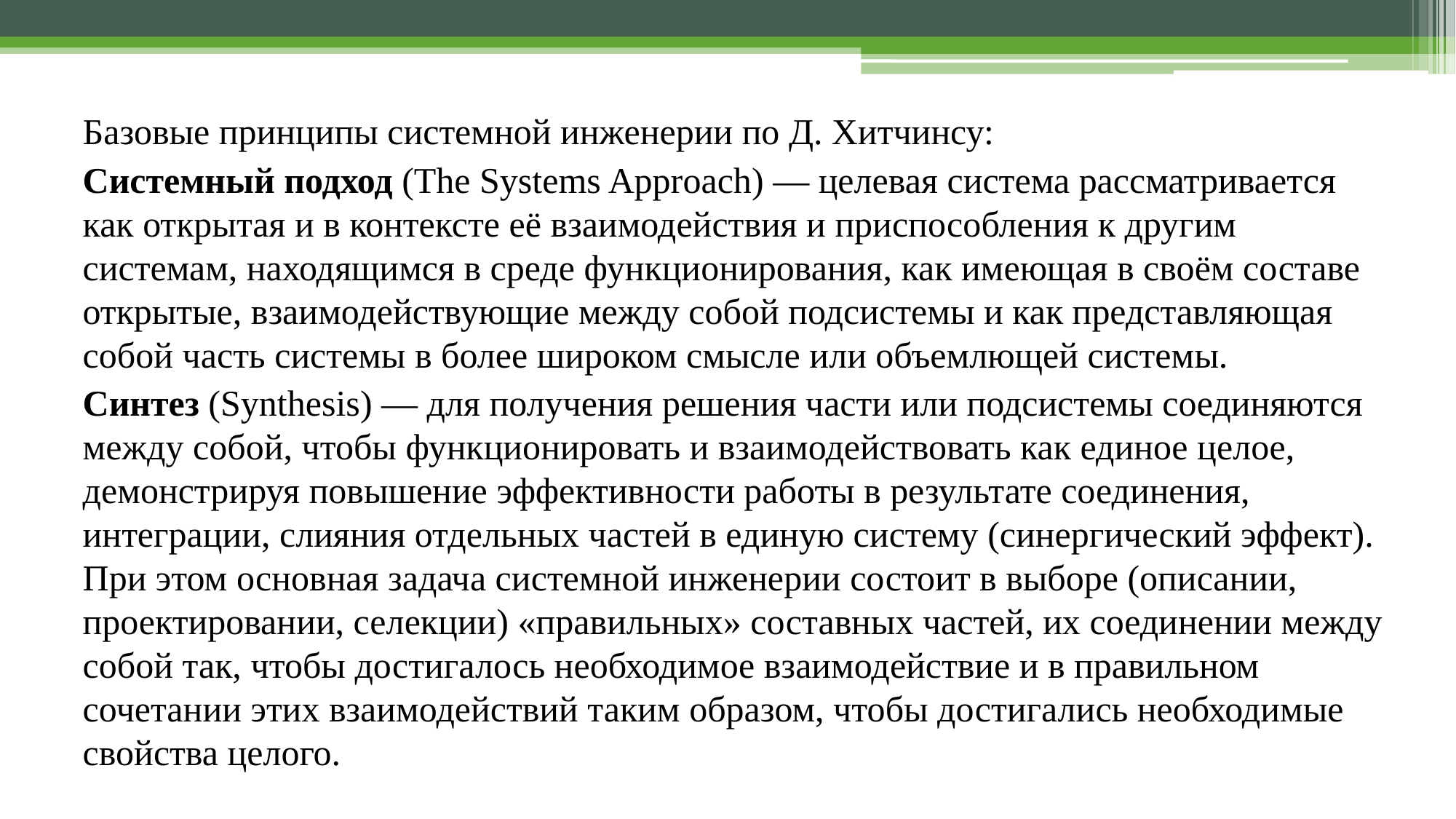

Базовые принципы системной инженерии по Д. Хитчинсу:
Системный подход (The Systems Approach) — целевая система рассматривается как открытая и в контексте её взаимодействия и приспособления к другим системам, находящимся в среде функционирования, как имеющая в своём составе открытые, взаимодействующие между собой подсистемы и как представляющая собой часть системы в более широком смысле или объемлющей системы.
Синтез (Synthesis) — для получения решения части или подсистемы соединяются между собой, чтобы функционировать и взаимодействовать как единое целое, демонстрируя повышение эффективности работы в результате соединения, интеграции, слияния отдельных частей в единую систему (синергический эффект). При этом основная задача системной инженерии состоит в выборе (описании, проектировании, селекции) «правильных» составных частей, их соединении между собой так, чтобы достигалось необходимое взаимодействие и в правильном сочетании этих взаимодействий таким образом, чтобы достигались необходимые свойства целого.